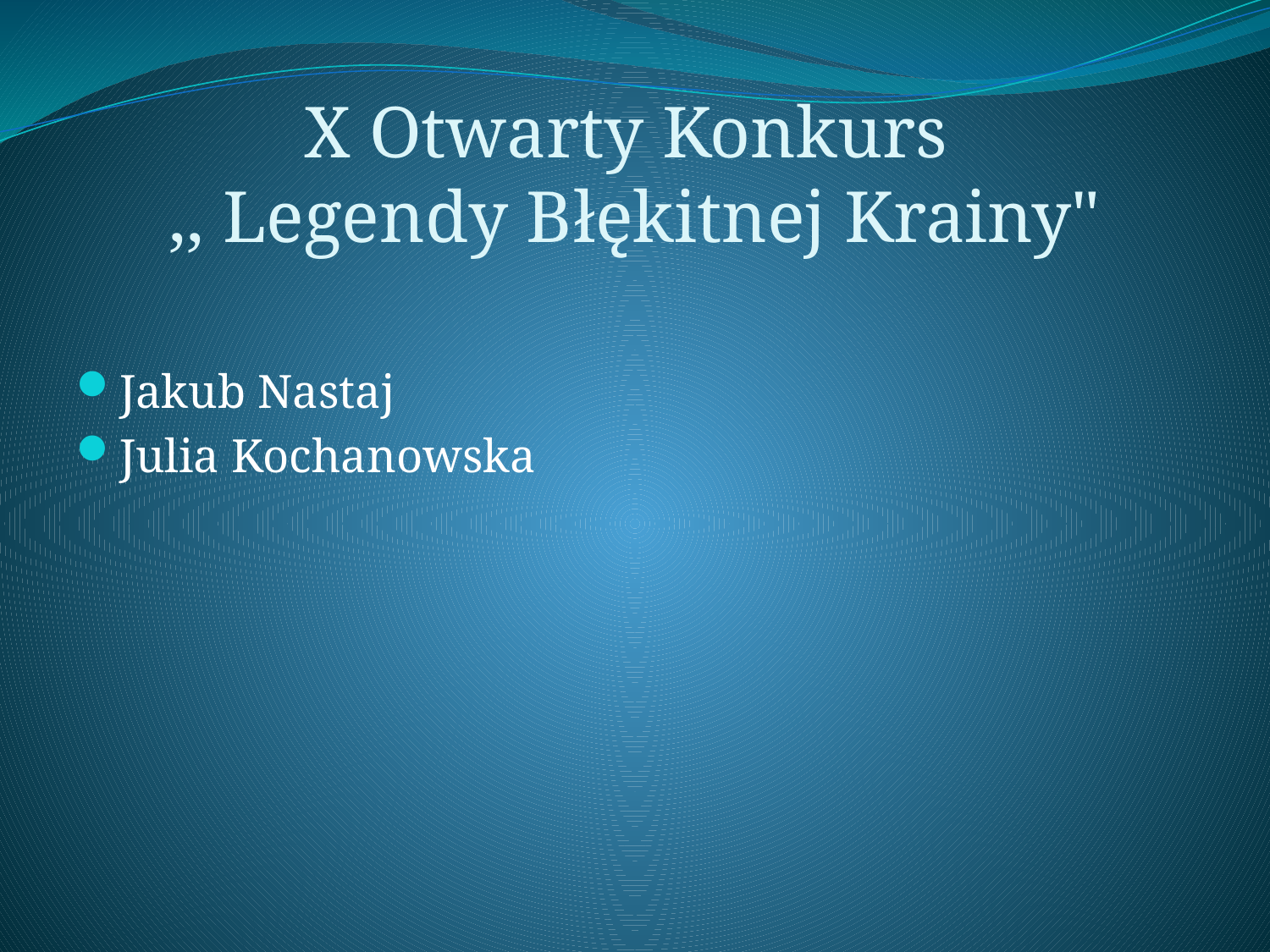

# X Otwarty Konkurs ,, Legendy Błękitnej Krainy"
Jakub Nastaj
Julia Kochanowska